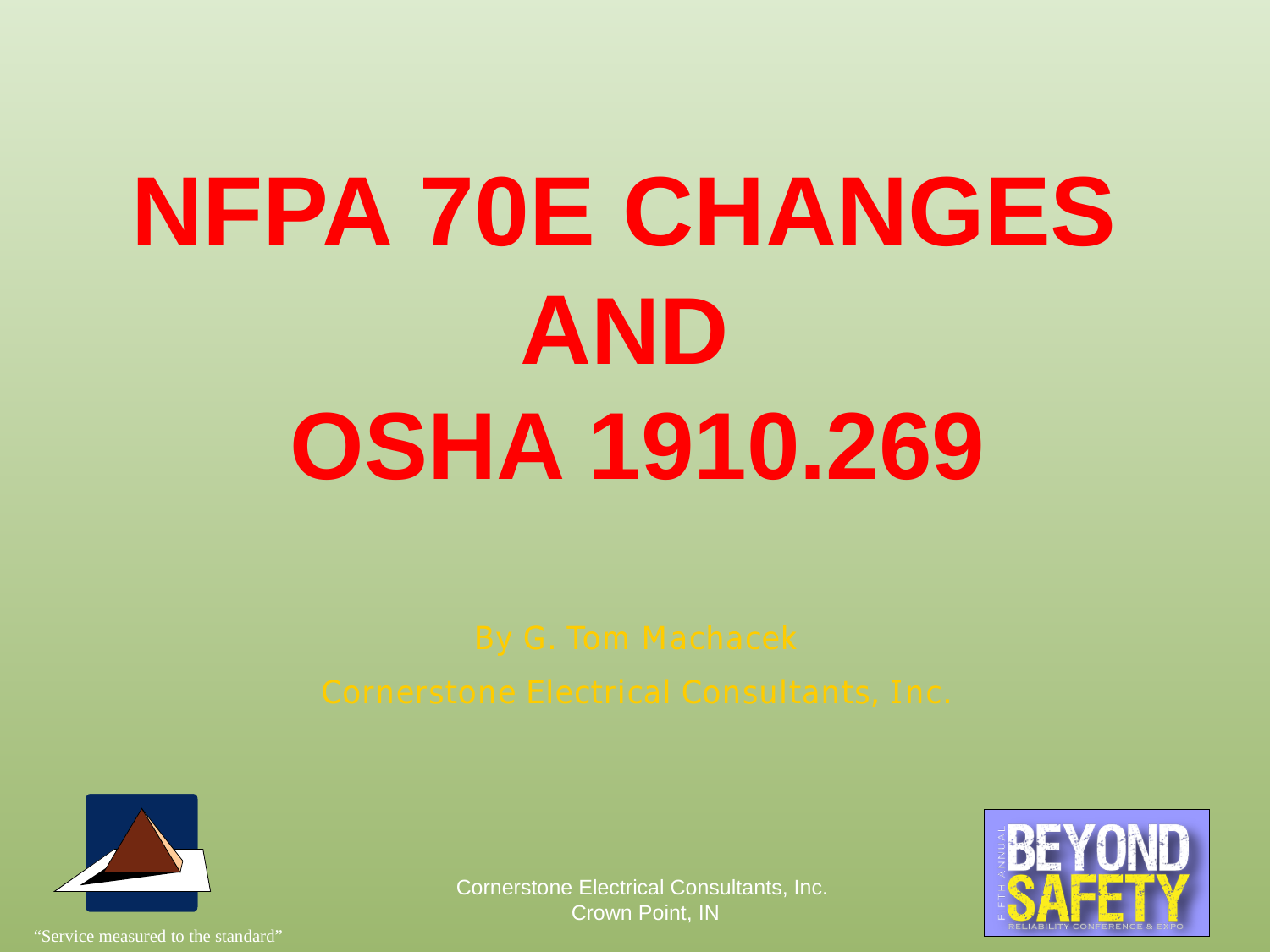

# NFPA 70E CHANGES AND OSHA 1910.269

By G. Tom Machacek
Cornerstone Electrical Consultants, Inc.